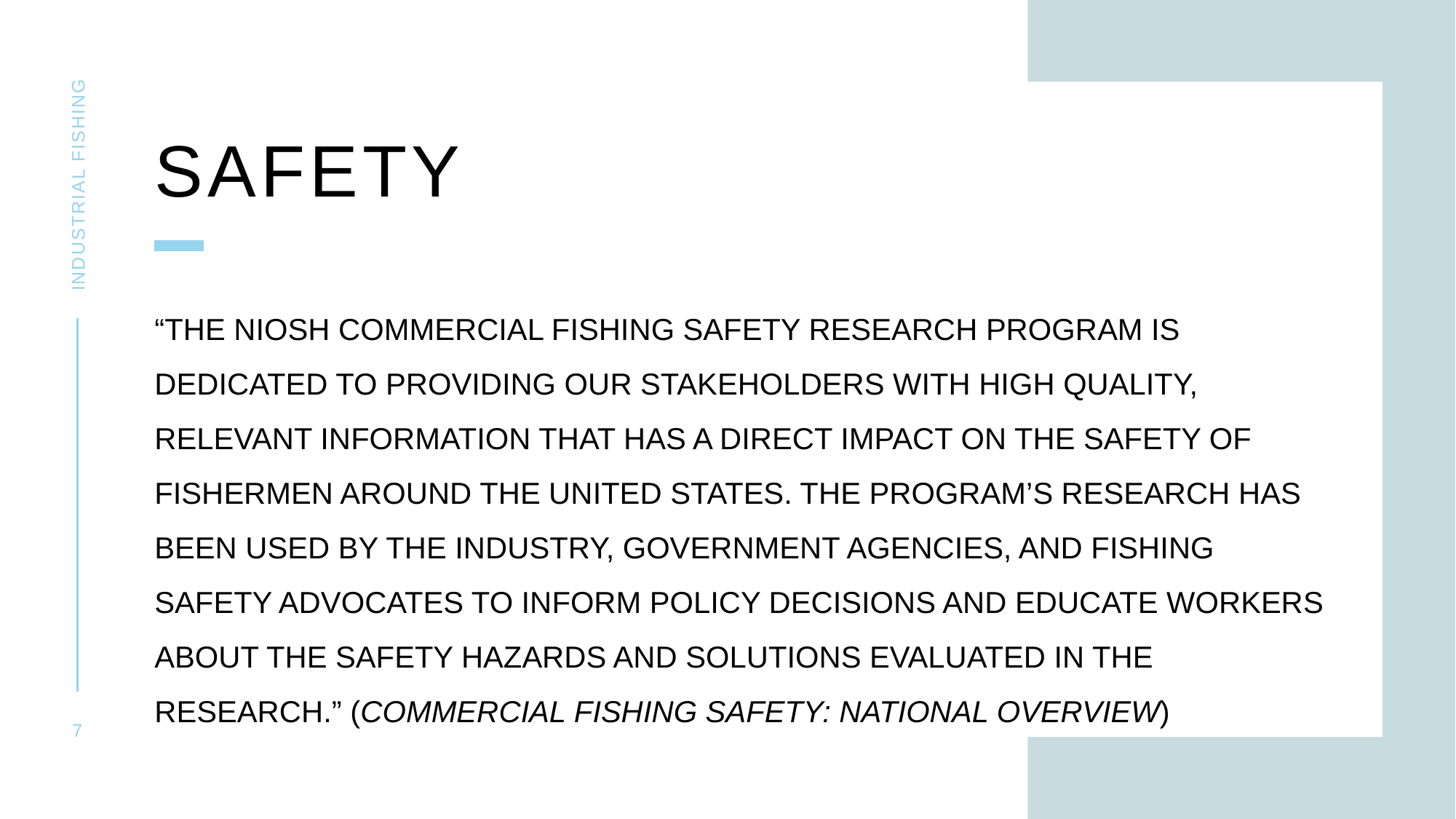

# Safety
Industrial fishing
“The NIOSH Commercial Fishing Safety Research Program is dedicated to providing our stakeholders with high quality, relevant information that has a direct impact on the safety of fishermen around the United States. The program’s research has been used by the industry, government agencies, and fishing safety advocates to inform policy decisions and educate workers about the safety hazards and solutions evaluated in the research.” (Commercial fishing safety: National overview)
7